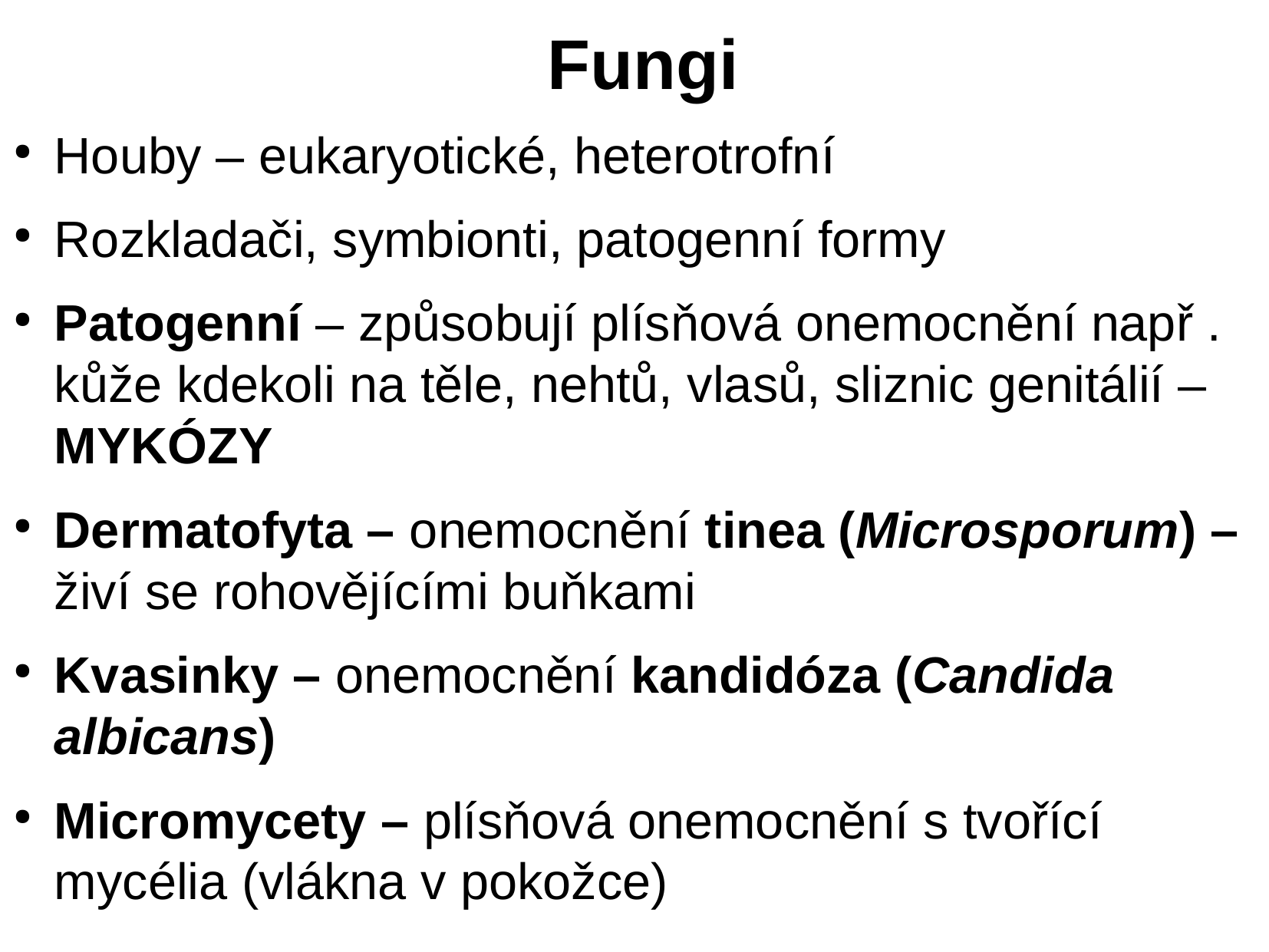

# Fungi
Houby – eukaryotické, heterotrofní
Rozkladači, symbionti, patogenní formy
Patogenní – způsobují plísňová onemocnění např . kůže kdekoli na těle, nehtů, vlasů, sliznic genitálií – MYKÓZY
Dermatofyta – onemocnění tinea (Microsporum) – živí se rohovějícími buňkami
Kvasinky – onemocnění kandidóza (Candida albicans)
Micromycety – plísňová onemocnění s tvořící mycélia (vlákna v pokožce)